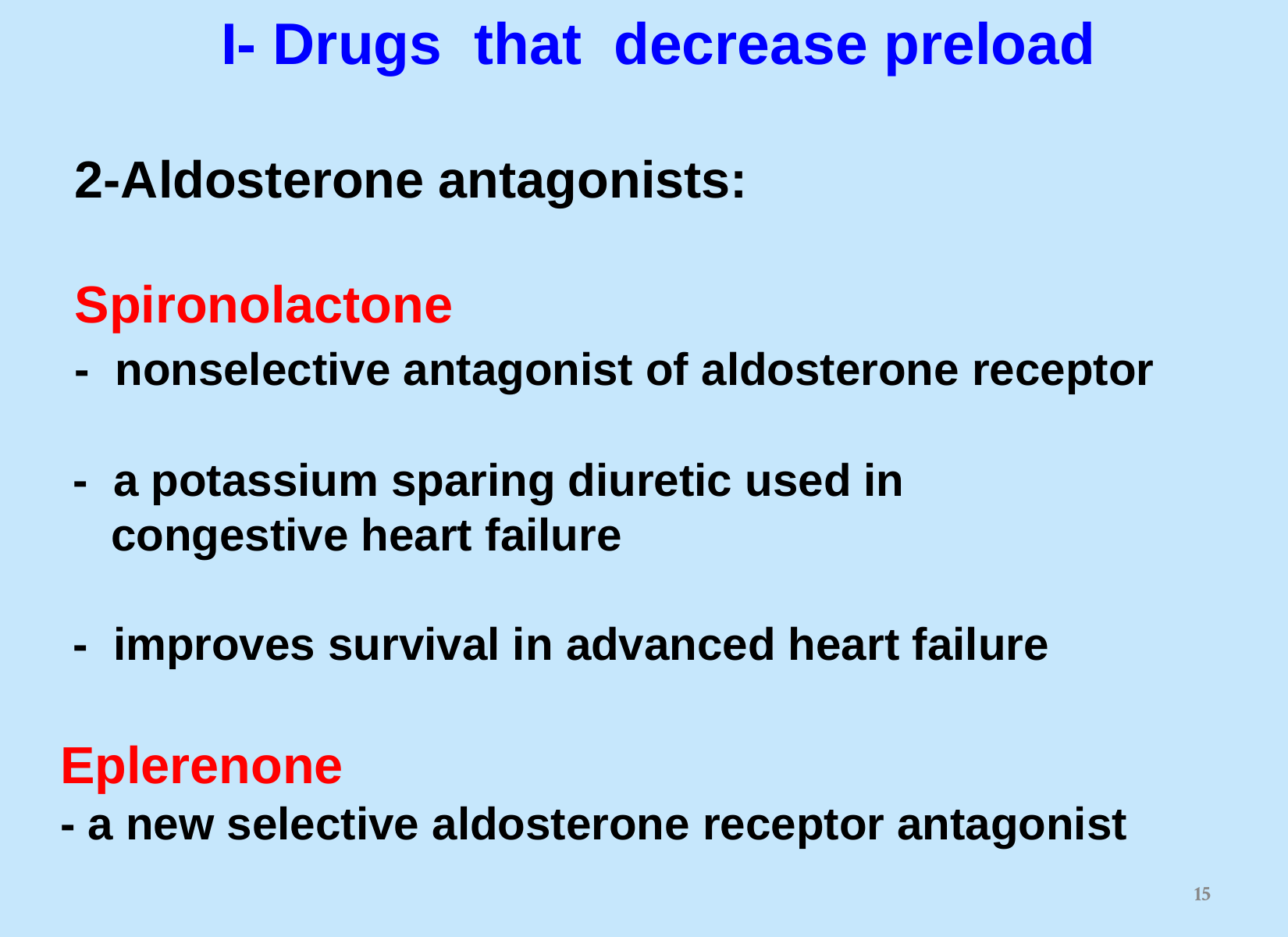

I- Drugs  that  decrease preload

 2-Aldosterone antagonists:

 Spironolactone
 -  nonselective antagonist of aldosterone receptor

 -  a potassium sparing diuretic used in
    congestive heart failure

 -  improves survival in advanced heart failure

Eplerenone
- a new selective aldosterone receptor antagonist

15